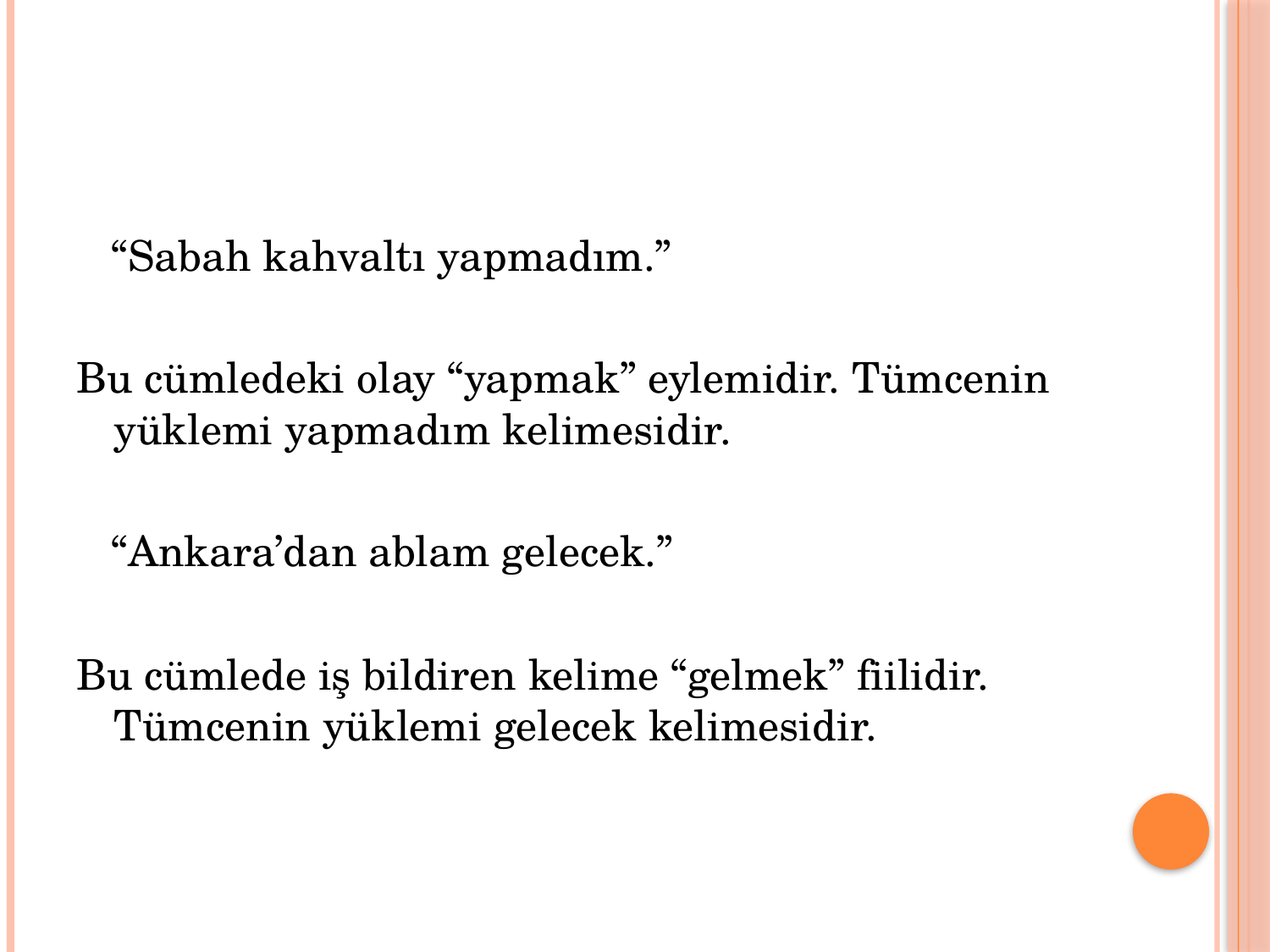

#
   “Sabah kahvaltı yapmadım.”

Bu cümledeki olay “yapmak” eylemidir. Tümcenin yüklemi yapmadım kelimesidir.

   “Ankara’dan ablam gelecek.”

Bu cümlede iş bildiren kelime “gelmek” fiilidir. Tümcenin yüklemi gelecek kelimesidir.